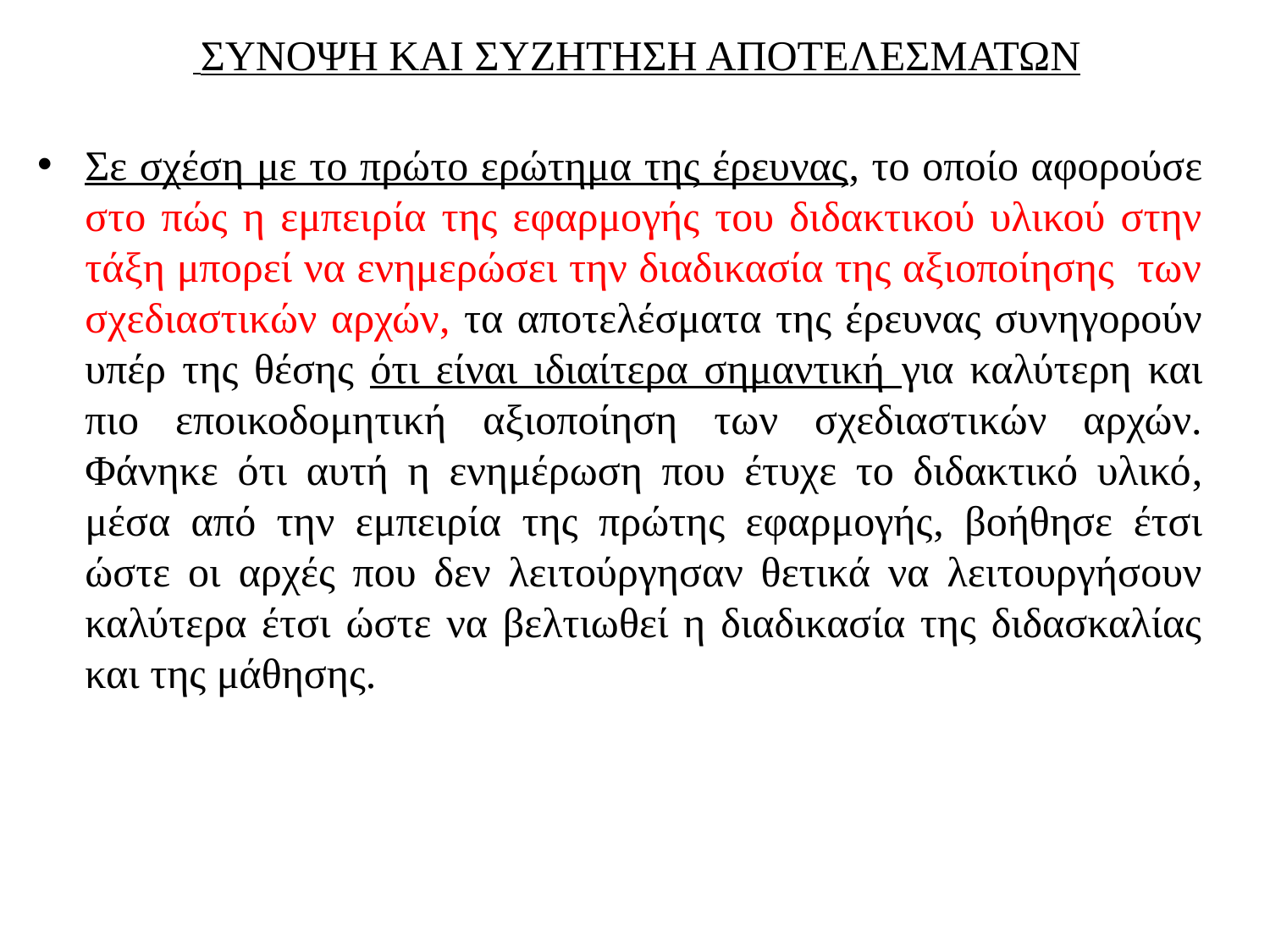

ΣΥΝΟΨΗ ΚΑΙ ΣΥΖΗΤΗΣΗ ΑΠΟΤΕΛΕΣΜΑΤΩΝ
Σε σχέση με το πρώτο ερώτημα της έρευνας, το οποίο αφορούσε στο πώς η εμπειρία της εφαρμογής του διδακτικού υλικού στην τάξη μπορεί να ενημερώσει την διαδικασία της αξιοποίησης  των σχεδιαστικών αρχών, τα αποτελέσματα της έρευνας συνηγορούν υπέρ της θέσης ότι είναι ιδιαίτερα σημαντική για καλύτερη και πιο εποικοδομητική αξιοποίηση των σχεδιαστικών αρχών. Φάνηκε ότι αυτή η ενημέρωση που έτυχε το διδακτικό υλικό, μέσα από την εμπειρία της πρώτης εφαρμογής, βοήθησε έτσι ώστε οι αρχές που δεν λειτούργησαν θετικά να λειτουργήσουν καλύτερα έτσι ώστε να βελτιωθεί η διαδικασία της διδασκαλίας και της μάθησης.